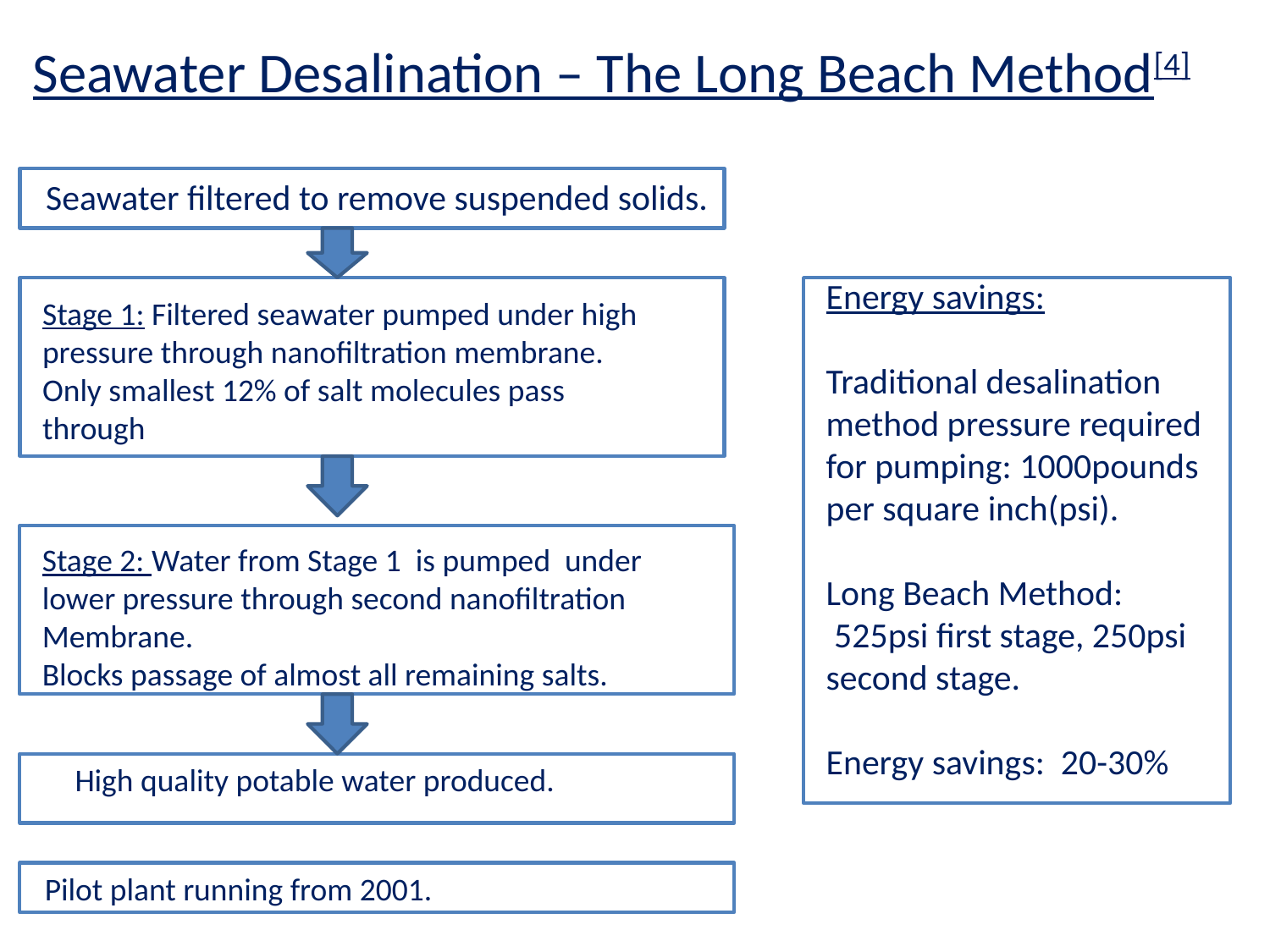

Seawater Desalination – The Long Beach Method[4]

Seawater filtered to remove suspended solids.

Energy savings:

Traditional desalination method pressure required  for pumping: 1000pounds per square inch(psi).

Long Beach Method:
 525psi first stage, 250psi second stage.

Energy savings:  20-30%

Stage 1: Filtered seawater pumped under high pressure through nanofiltration membrane.
Only smallest 12% of salt molecules pass through

Stage 2: Water from Stage 1  is pumped  under lower pressure through second nanofiltration
Membrane.
Blocks passage of almost all remaining salts.

High quality potable water produced.

Pilot plant running from 2001.